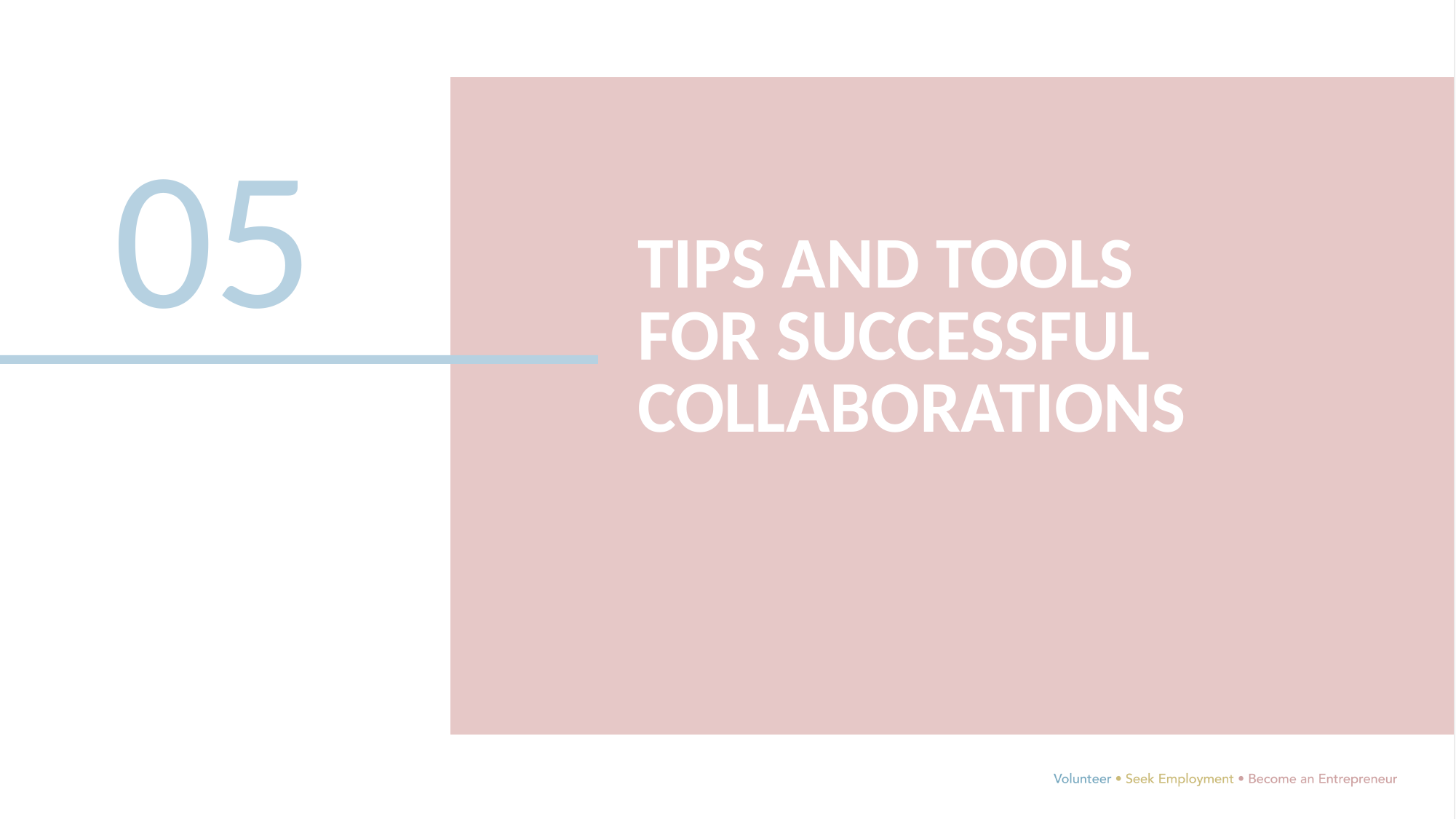

05
TIPS AND TOOLS  FOR SUCCESSFUL COLLABORATIONS